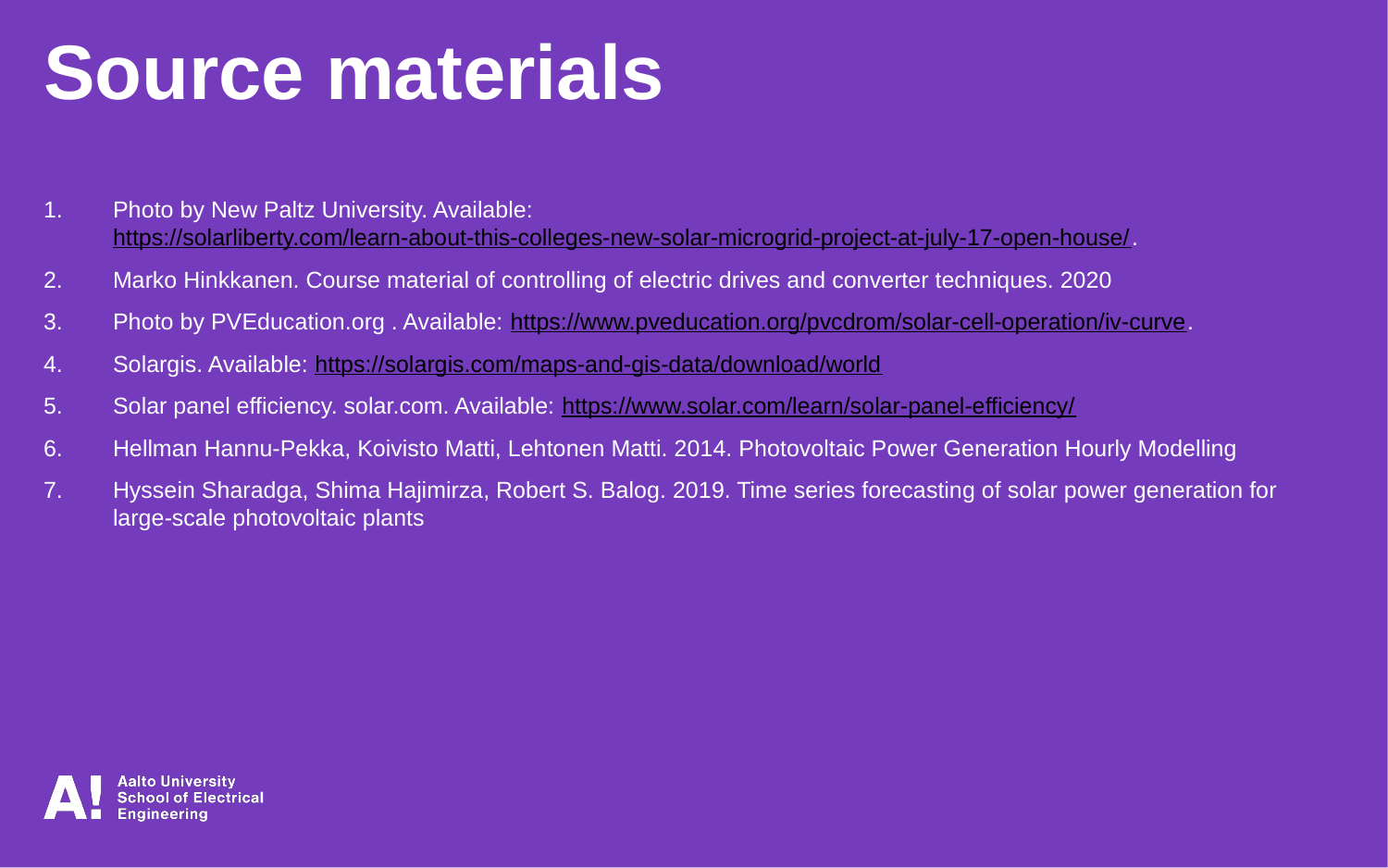

Source materials

Photo by New Paltz University. Available: https://solarliberty.com/learn-about-this-colleges-new-solar-microgrid-project-at-july-17-open-house/.
Marko Hinkkanen. Course material of controlling of electric drives and converter techniques. 2020
Photo by PVEducation.org . Available: https://www.pveducation.org/pvcdrom/solar-cell-operation/iv-curve.
Solargis. Available: https://solargis.com/maps-and-gis-data/download/world
Solar panel efficiency. solar.com. Available: https://www.solar.com/learn/solar-panel-efficiency/
Hellman Hannu-Pekka, Koivisto Matti, Lehtonen Matti. 2014. Photovoltaic Power Generation Hourly Modelling
Hyssein Sharadga, Shima Hajimirza, Robert S. Balog. 2019. Time series forecasting of solar power generation for large-scale photovoltaic plants